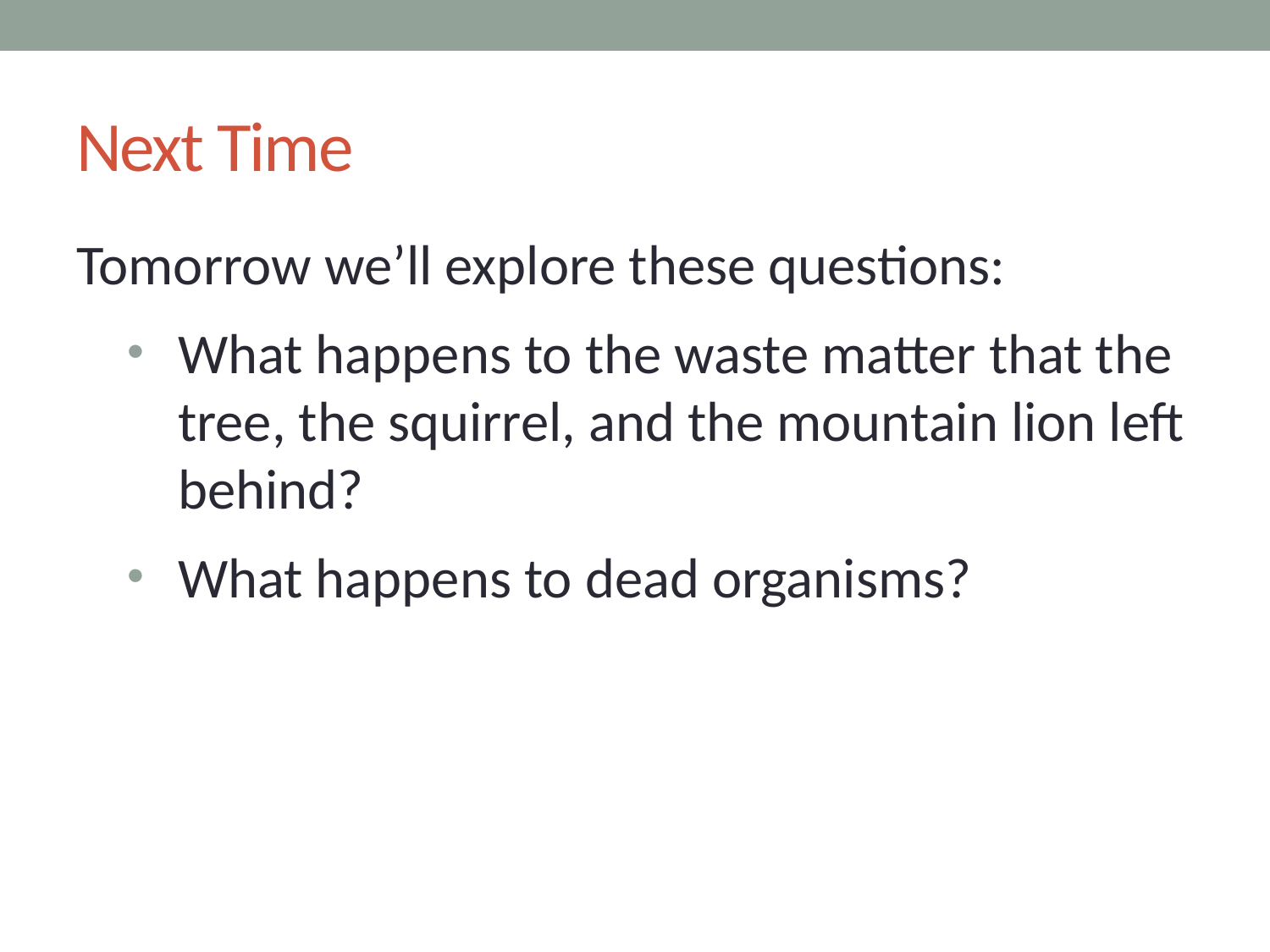

# Next Time
Tomorrow we’ll explore these questions:
What happens to the waste matter that the tree, the squirrel, and the mountain lion left behind?
What happens to dead organisms?